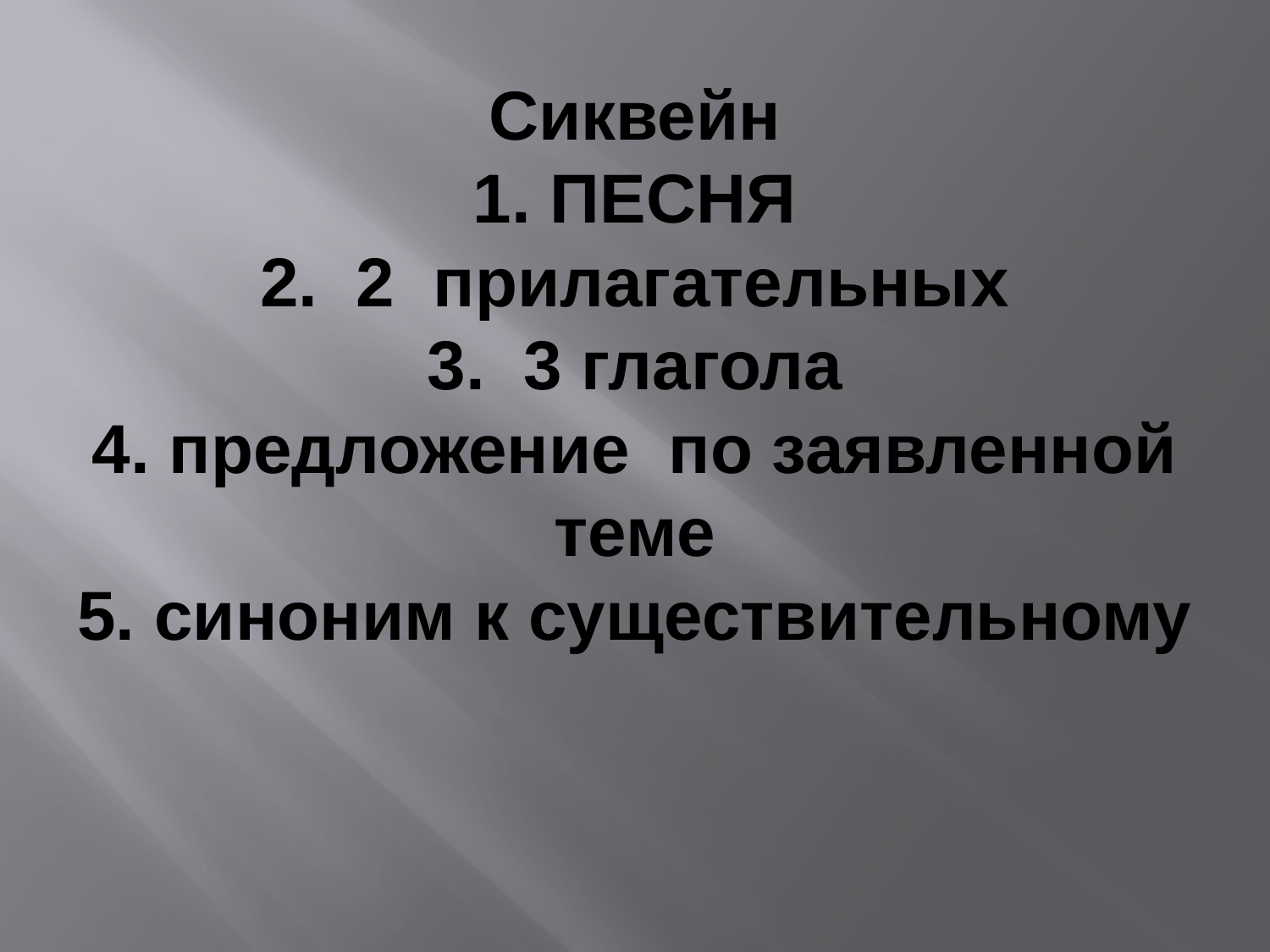

# Сиквейн 1. ПЕСНЯ 2.  2  прилагательных 3.  3 глагола 4. предложение  по заявленной теме 5. синоним к существительному